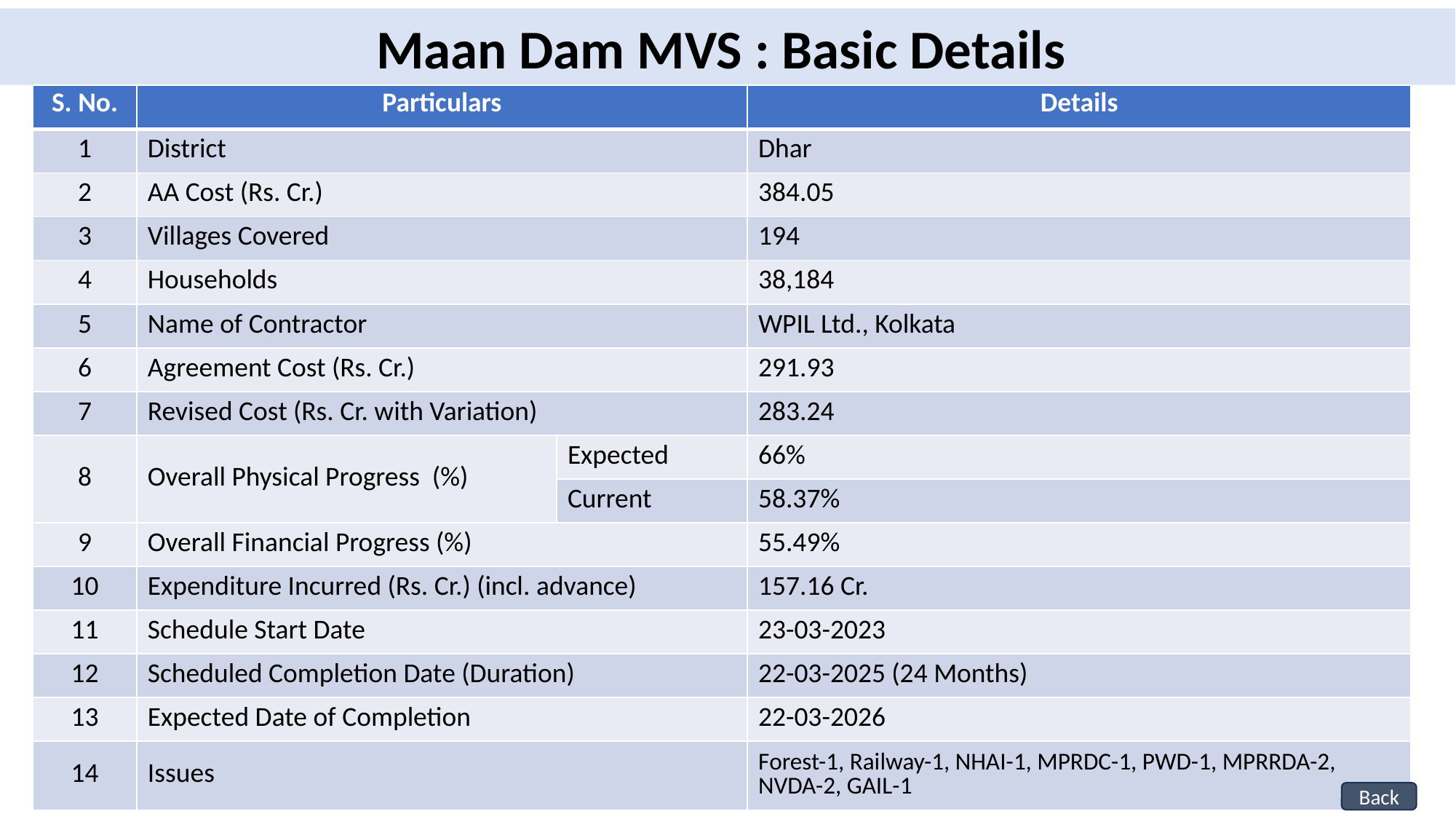

Maan Dam MVS : Basic Details
| S. No. | Particulars |  | Details |
| --- | --- | --- | --- |
| 1 | District |  | Dhar |
| 2 | AA Cost (Rs. Cr.) |  | 384.05 |
| 3 | Villages Covered |  | 194 |
| 4 | Households |  | 38,184 |
| 5 | Name of Contractor |  | WPIL Ltd., Kolkata |
| 6 | Agreement Cost (Rs. Cr.) |  | 291.93 |
| 7 | Revised Cost (Rs. Cr. with Variation) |  | 283.24 |
| 8 | Overall Physical Progress (%) | Expected | 66% |
|  |  | Current | 58.37% |
| 9 | Overall Financial Progress (%) |  | 55.49% |
| 10 | Expenditure Incurred (Rs. Cr.) (incl. advance) |  | 157.16 Cr. |
| 11 | Schedule Start Date |  | 23-03-2023 |
| 12 | Scheduled Completion Date (Duration) |  | 22-03-2025 (24 Months) |
| 13 | Expected Date of Completion |  | 22-03-2026 |
| 14 | Issues |  | Forest-1, Railway-1, NHAI-1, MPRDC-1, PWD-1, MPRRDA-2, NVDA-2, GAIL-1 |
41
Back